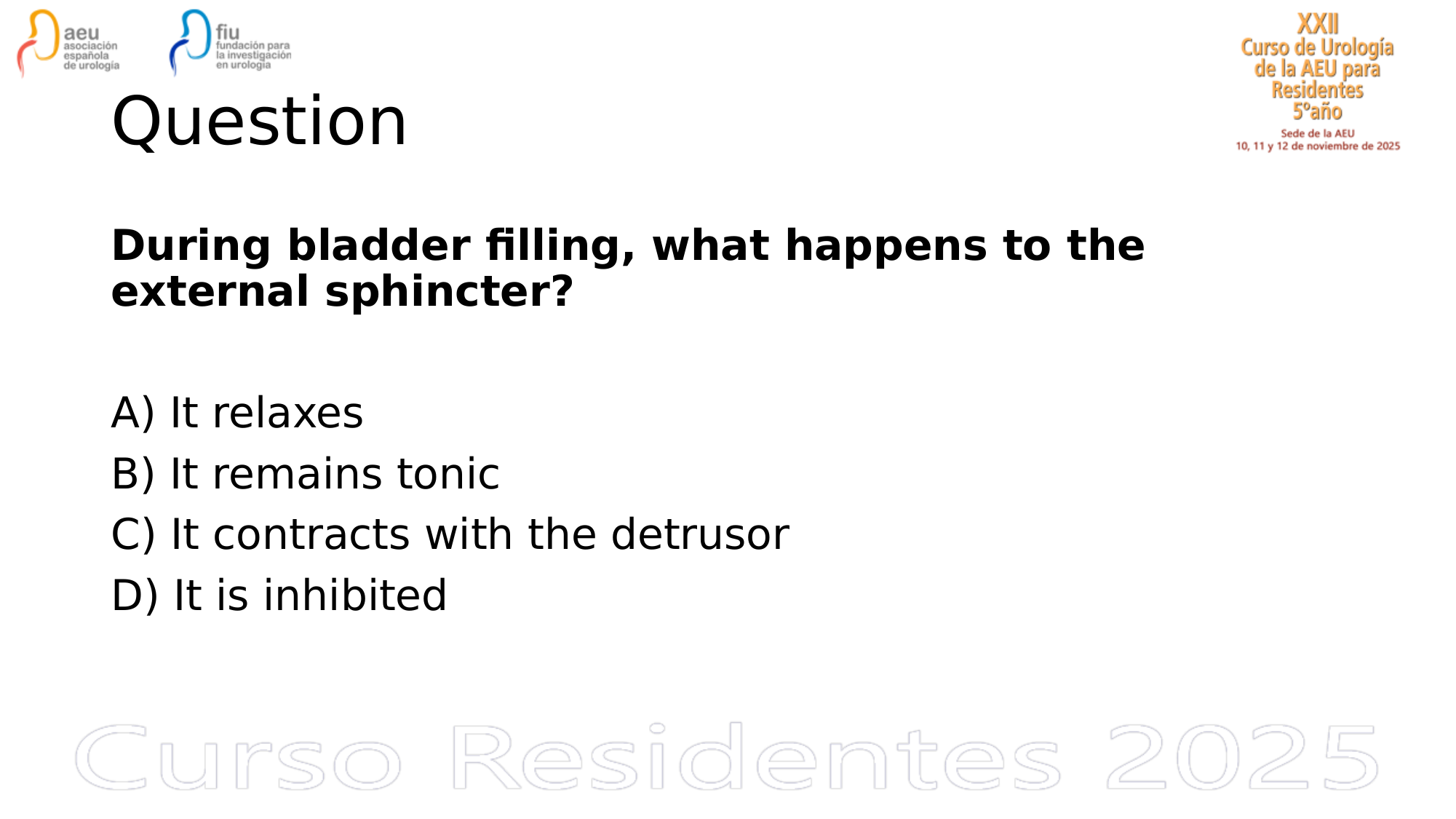

# Question
During bladder filling, what happens to the external sphincter?

A) It relaxes
B) It remains tonic
C) It contracts with the detrusor
D) It is inhibited